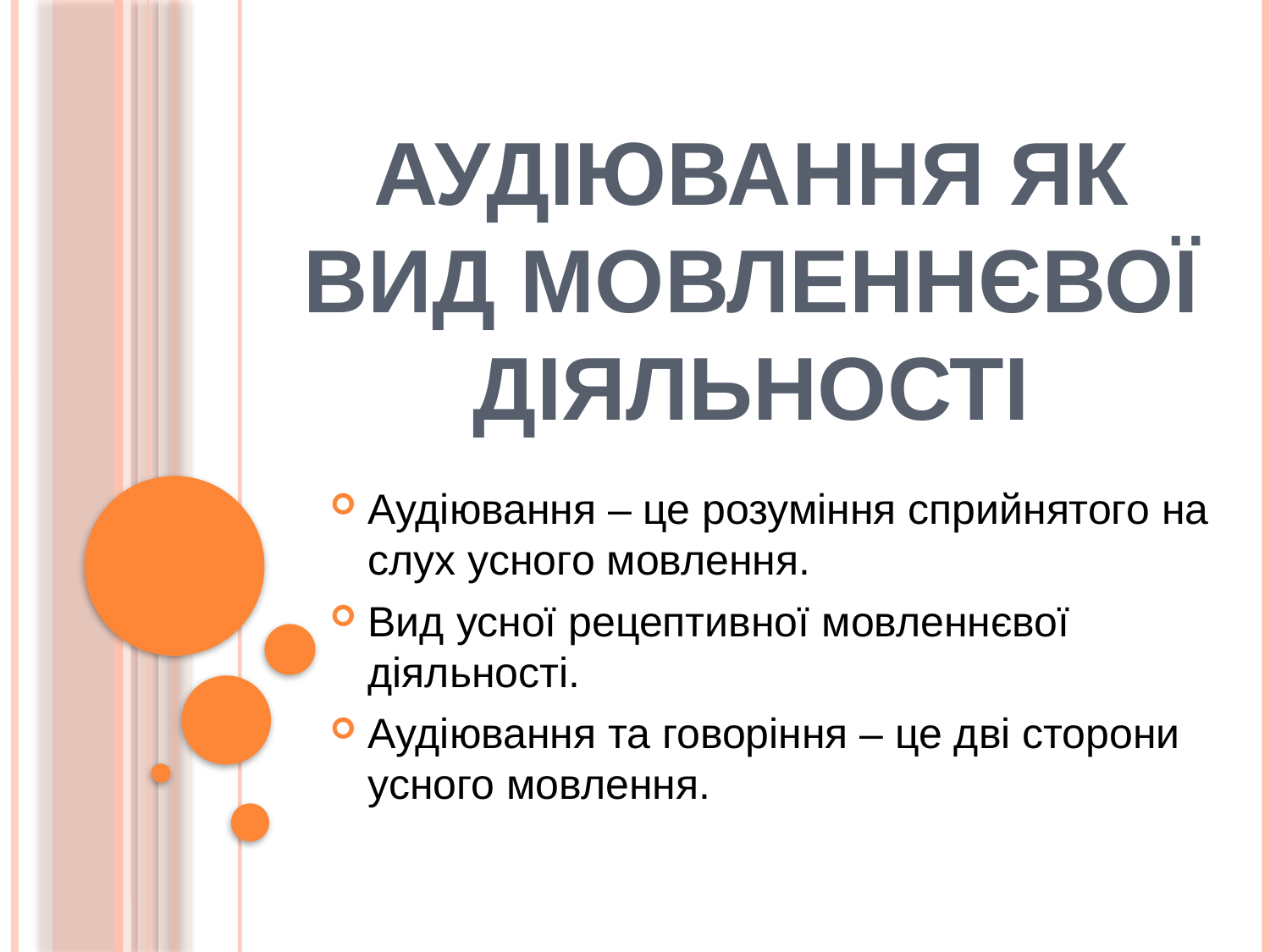

# Аудіювання як вид мовленнєвої діяльності
Аудіювання – це розуміння сприйнятого на слух усного мовлення.
Вид усної рецептивної мовленнєвої діяльності.
Аудіювання та говоріння – це дві сторони усного мовлення.